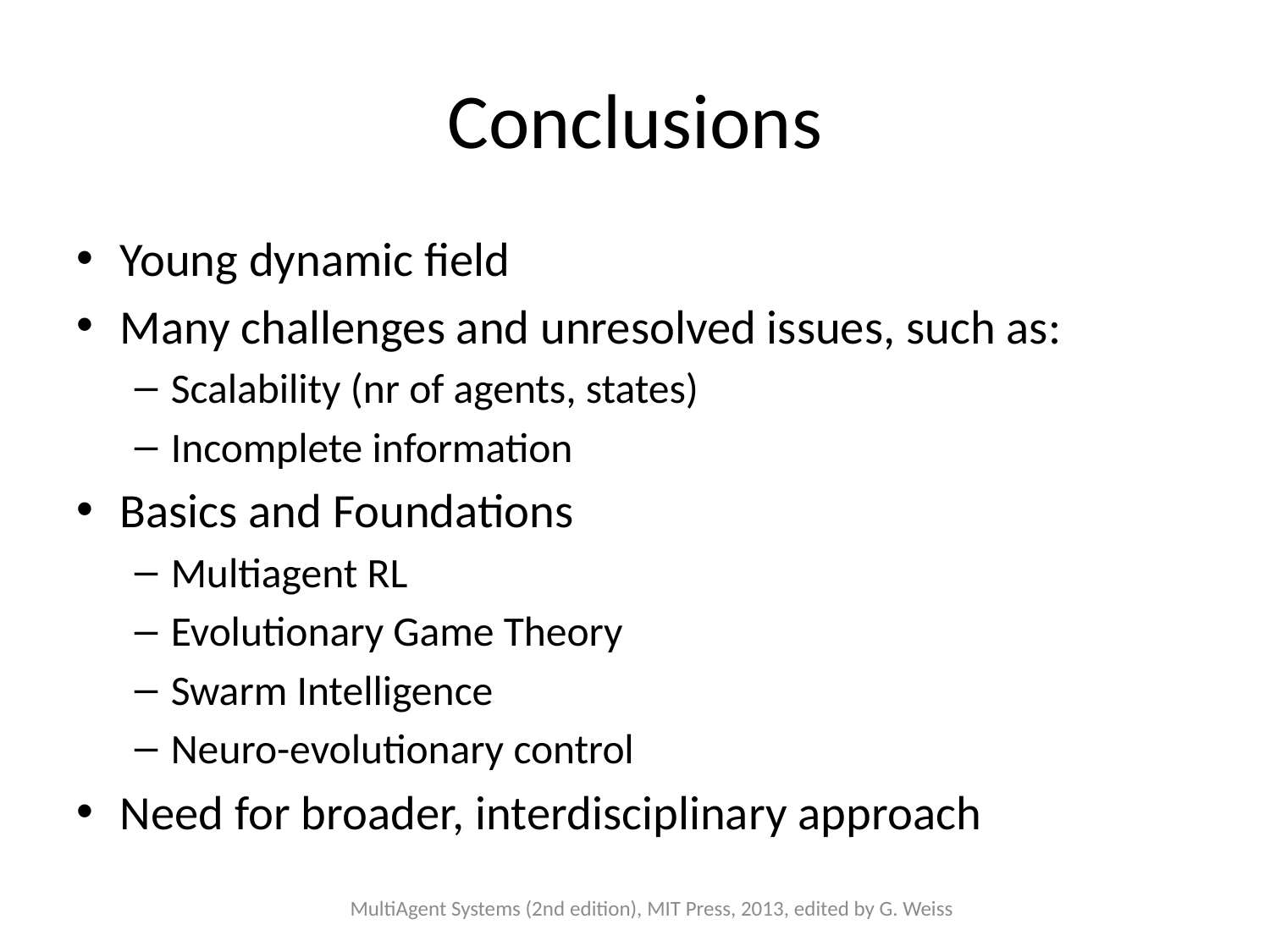

# Conclusions
Young dynamic field
Many challenges and unresolved issues, such as:
Scalability (nr of agents, states)
Incomplete information
Basics and Foundations
Multiagent RL
Evolutionary Game Theory
Swarm Intelligence
Neuro-evolutionary control
Need for broader, interdisciplinary approach

MultiAgent Systems (2nd edition), MIT Press, 2013, edited by G. Weiss